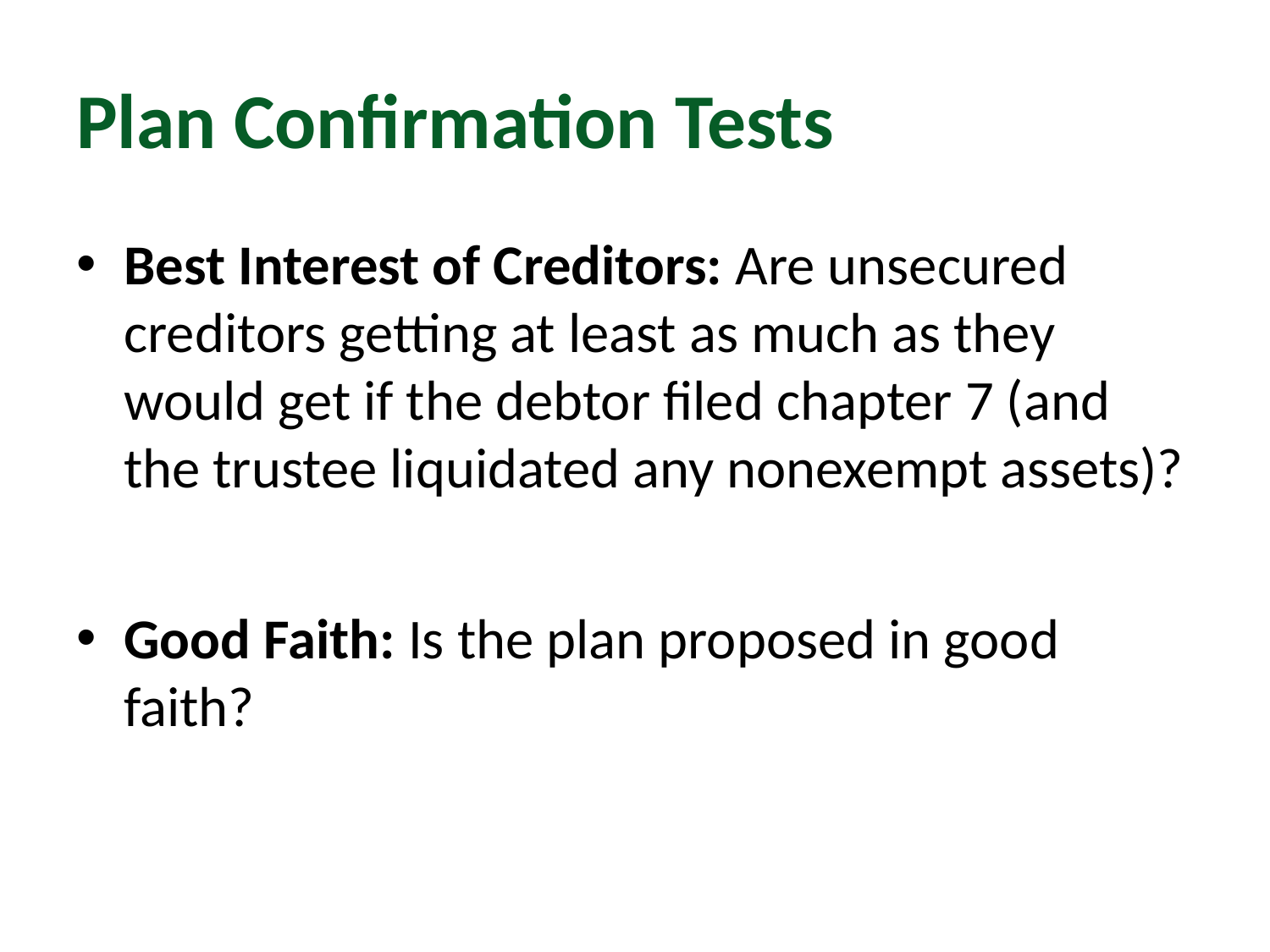

# Plan Confirmation Tests
Best Interest of Creditors: Are unsecured creditors getting at least as much as they would get if the debtor filed chapter 7 (and the trustee liquidated any nonexempt assets)?
Good Faith: Is the plan proposed in good faith?